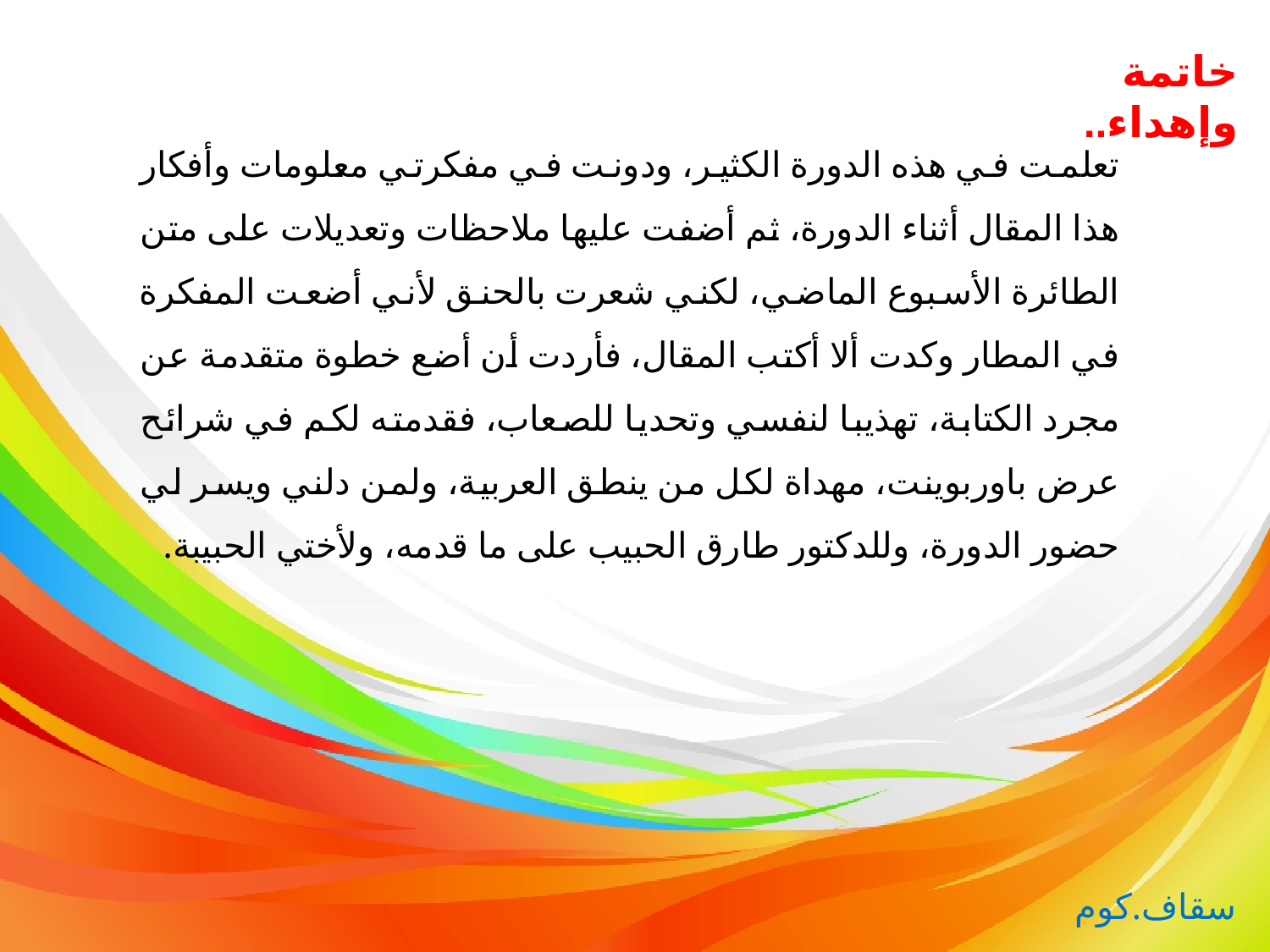

خاتمة وإهداء..
تعلمت في هذه الدورة الكثير، ودونت في مفكرتي معلومات وأفكار هذا المقال أثناء الدورة، ثم أضفت عليها ملاحظات وتعديلات على متن الطائرة الأسبوع الماضي، لكني شعرت بالحنق لأني أضعت المفكرة في المطار وكدت ألا أكتب المقال، فأردت أن أضع خطوة متقدمة عن مجرد الكتابة، تهذيبا لنفسي وتحديا للصعاب، فقدمته لكم في شرائح عرض باوربوينت، مهداة لكل من ينطق العربية، ولمن دلني ويسر لي حضور الدورة، وللدكتور طارق الحبيب على ما قدمه، ولأختي الحبيبة.